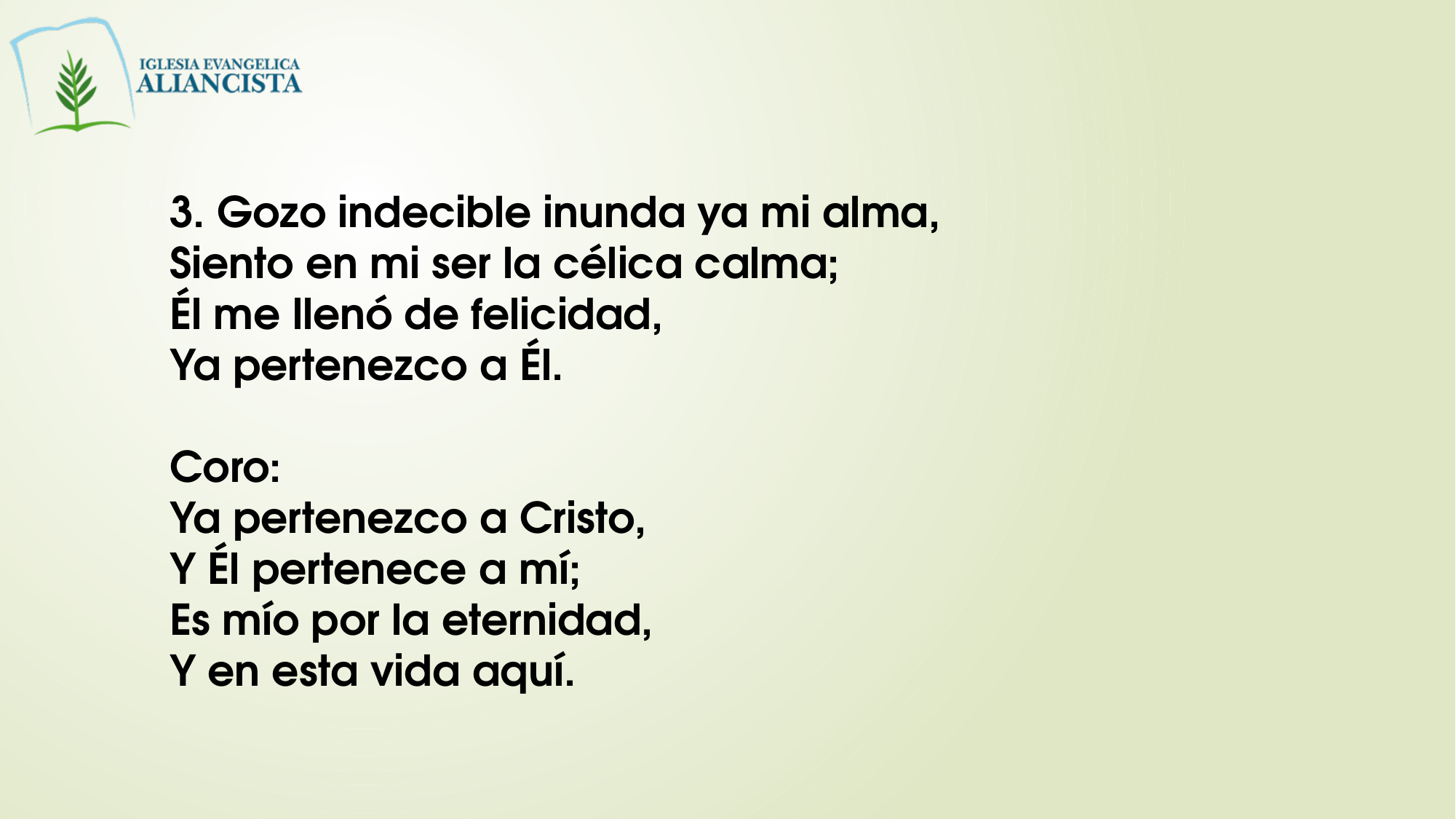

3. Gozo indecible inunda ya mi alma,
Siento en mi ser la célica calma;
Él me llenó de felicidad,
Ya pertenezco a Él.

Coro:
Ya pertenezco a Cristo,
Y Él pertenece a mí;
Es mío por la eternidad,
Y en esta vida aquí.